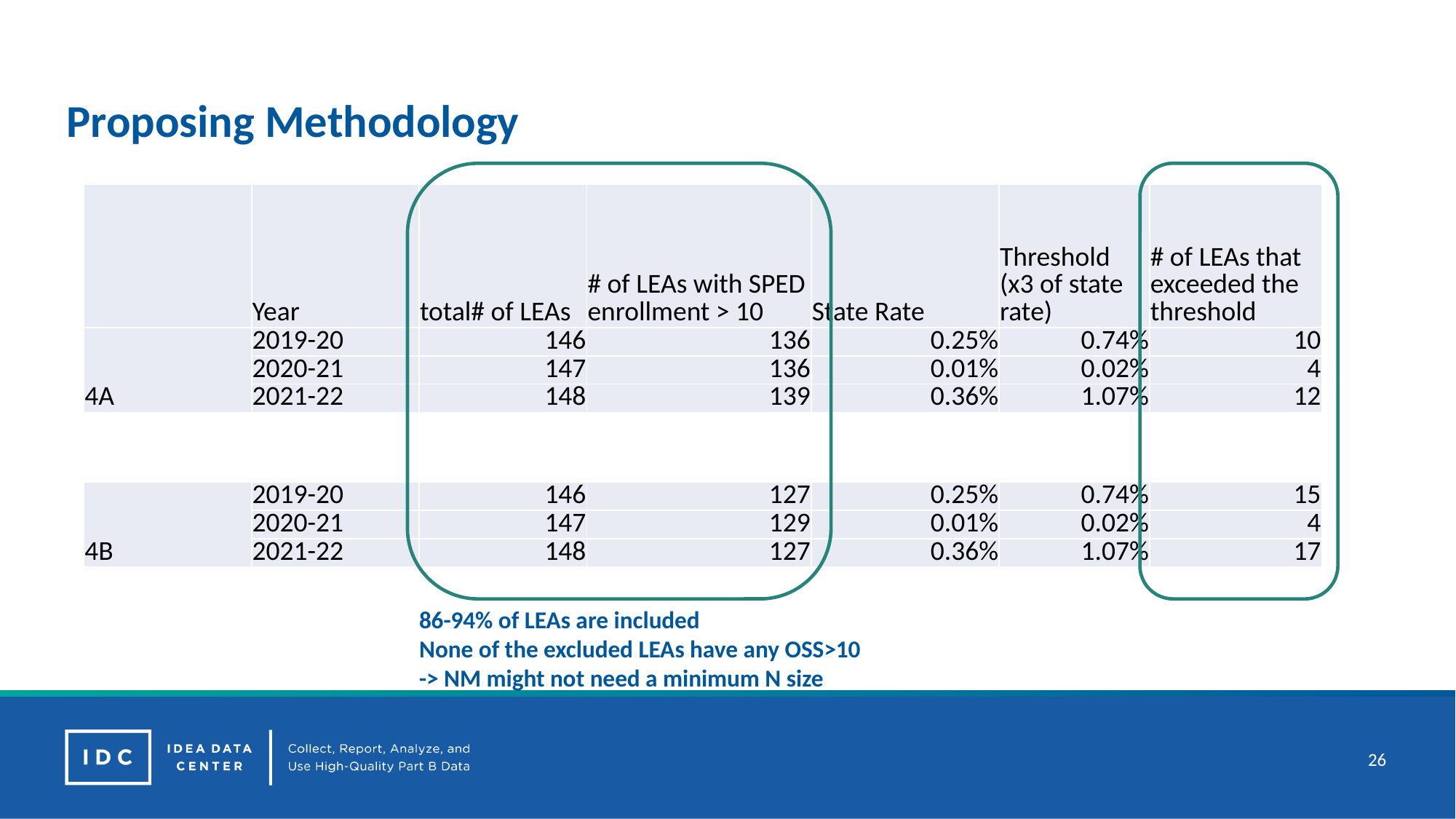

# Proposing Methodology

|  | Year | total# of LEAs | # of LEAs with SPED enrollment > 10 | State Rate | Threshold (x3 of state rate) | # of LEAs that exceeded the threshold |
| --- | --- | --- | --- | --- | --- | --- |
| 4A | 2019-20 | 146 | 136 | 0.25% | 0.74% | 10 |
|  | 2020-21 | 147 | 136 | 0.01% | 0.02% | 4 |
|  | 2021-22 | 148 | 139 | 0.36% | 1.07% | 12 |
| 4B | 2019-20 | 146 | 127 | 0.25% | 0.74% | 15 |
| --- | --- | --- | --- | --- | --- | --- |
|  | 2020-21 | 147 | 129 | 0.01% | 0.02% | 4 |
|  | 2021-22 | 148 | 127 | 0.36% | 1.07% | 17 |
86-94% of LEAs are included
None of the excluded LEAs have any OSS>10
-> NM might not need a minimum N size
26